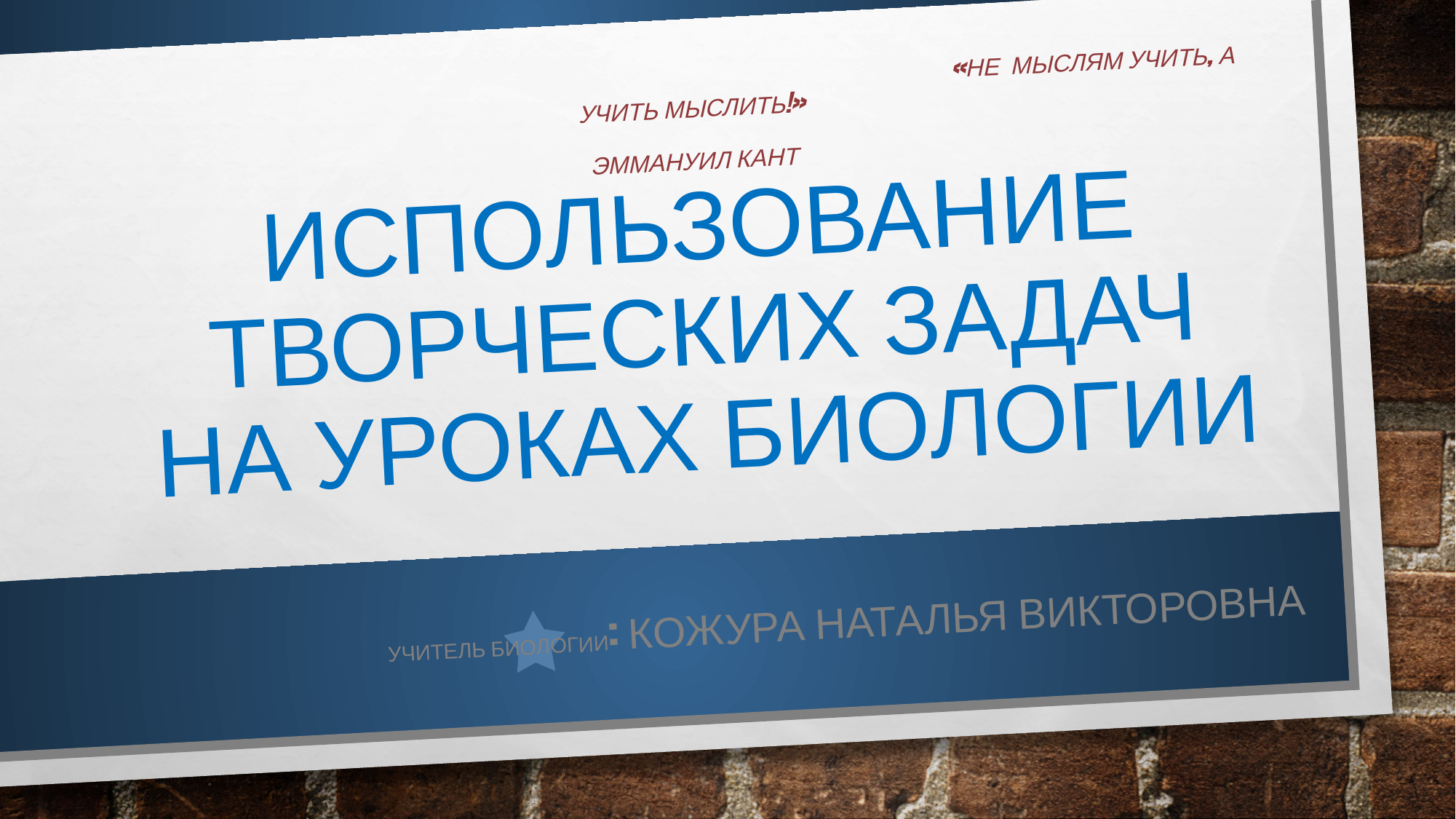

# «не  мыслям учить, а учить мыслить!» Эммануил Кант ИСПОЛЬЗОВАНИЕ ТВОРЧЕСКИХ ЗАДАЧ НА УРОКАХ БИОЛОГИИ
Учитель биологии: Кожура Наталья Викторовна